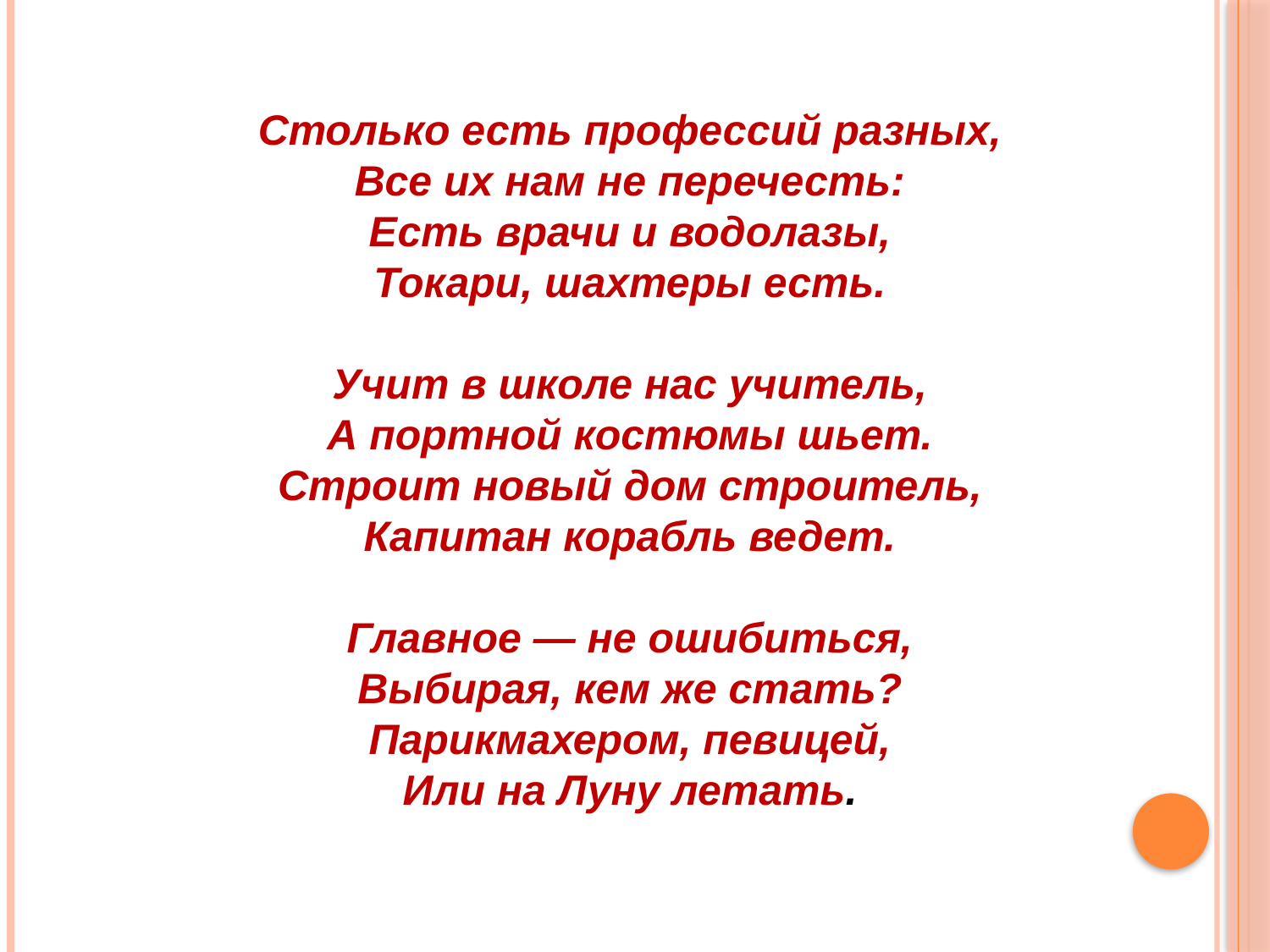

Столько есть профессий разных,
Все их нам не перечесть:
Есть врачи и водолазы,
Токари, шахтеры есть.
Учит в школе нас учитель,
А портной костюмы шьет.
Строит новый дом строитель,
Капитан корабль ведет.
Главное — не ошибиться,
Выбирая, кем же стать?
Парикмахером, певицей,
Или на Луну летать.